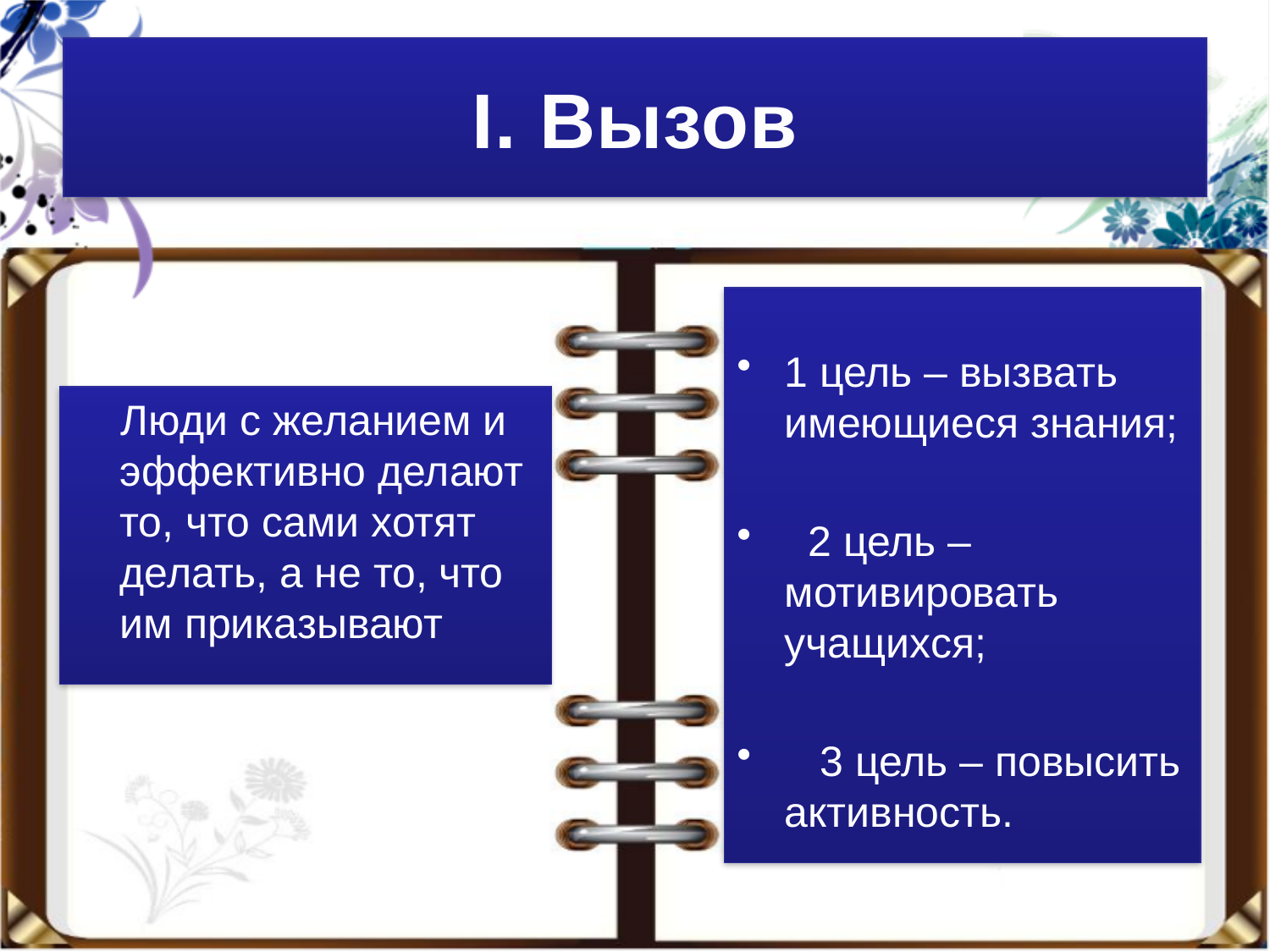

# I. Вызов

1 цель – вызвать имеющиеся знания;

  2 цель – мотивировать учащихся;

   3 цель – повысить активность.
     Люди с желанием и эффективно делают то, что сами хотят делать, а не то, что им приказывают